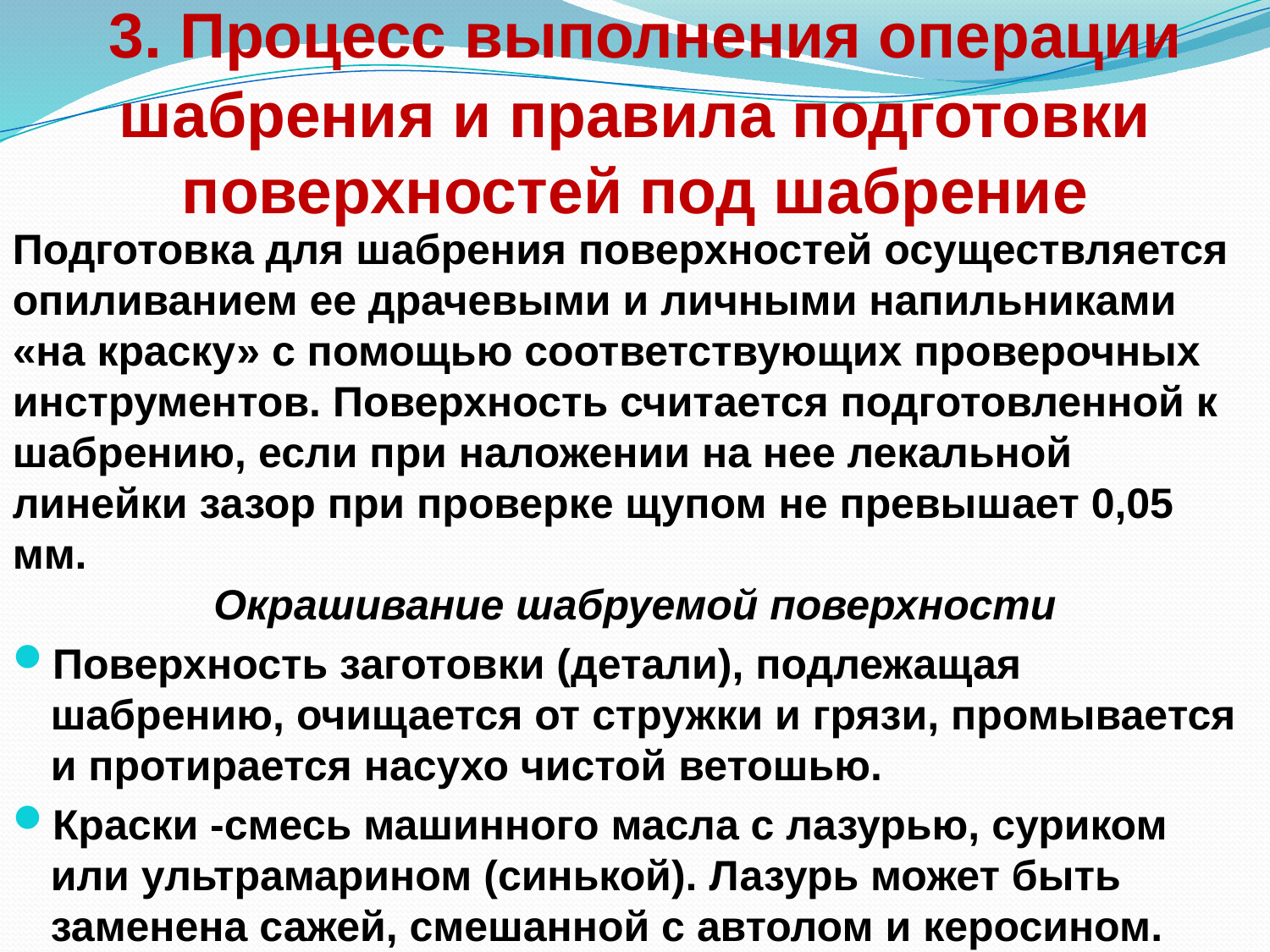

# 3. Процесс выполнения операции шабрения и правила подготовки поверхностей под шабрение
Подготовка для шабрения поверхностей осуществляется опиливанием ее драчевыми и личными напильниками «на краску» с помощью соответствующих проверочных инструментов. Поверхность считается подготовленной к шабрению, если при наложении на нее лекальной линейки зазор при проверке щупом не превышает 0,05 мм.
Окрашивание шабруемой поверхности
Поверхность заготовки (детали), подлежащая шабрению, очищается от стружки и грязи, промывается и протирается насухо чистой ветошью.
Краски -смесь машинного масла с лазурью, суриком или ультрамарином (синькой). Лазурь может быть заменена сажей, смешанной с автолом и керосином.